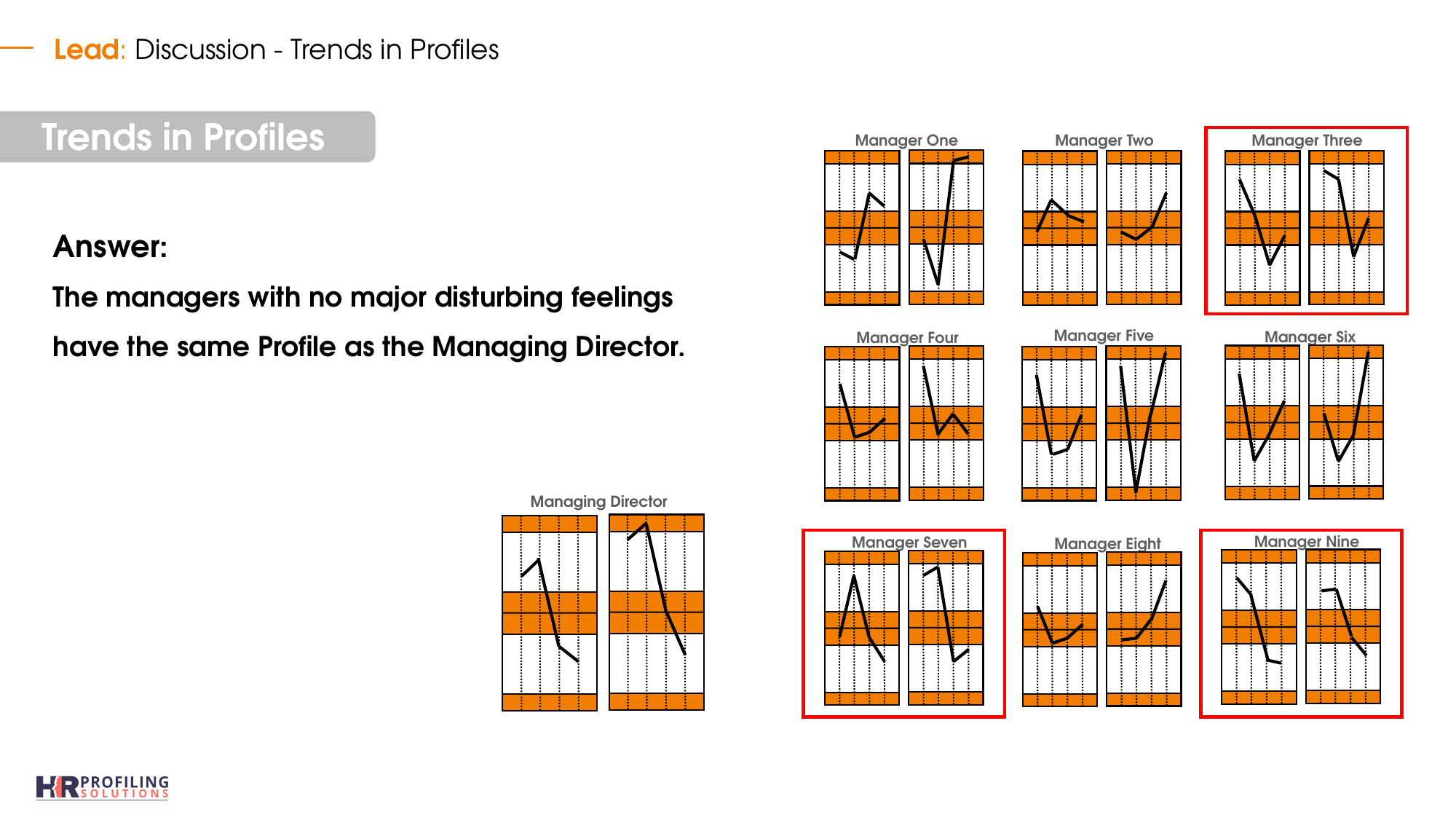

Lead: Discussion - Trends in Profiles
Trends in Profiles

   Manager One

   Manager Two

   Manager Three

   Manager Six

   Manager Four

   Manager Five

   Manager Nine

   Manager Seven

   Manager Eight

Answer:
The managers with no major disturbing feelings have the same Profile as the Managing Director.
Managing Director